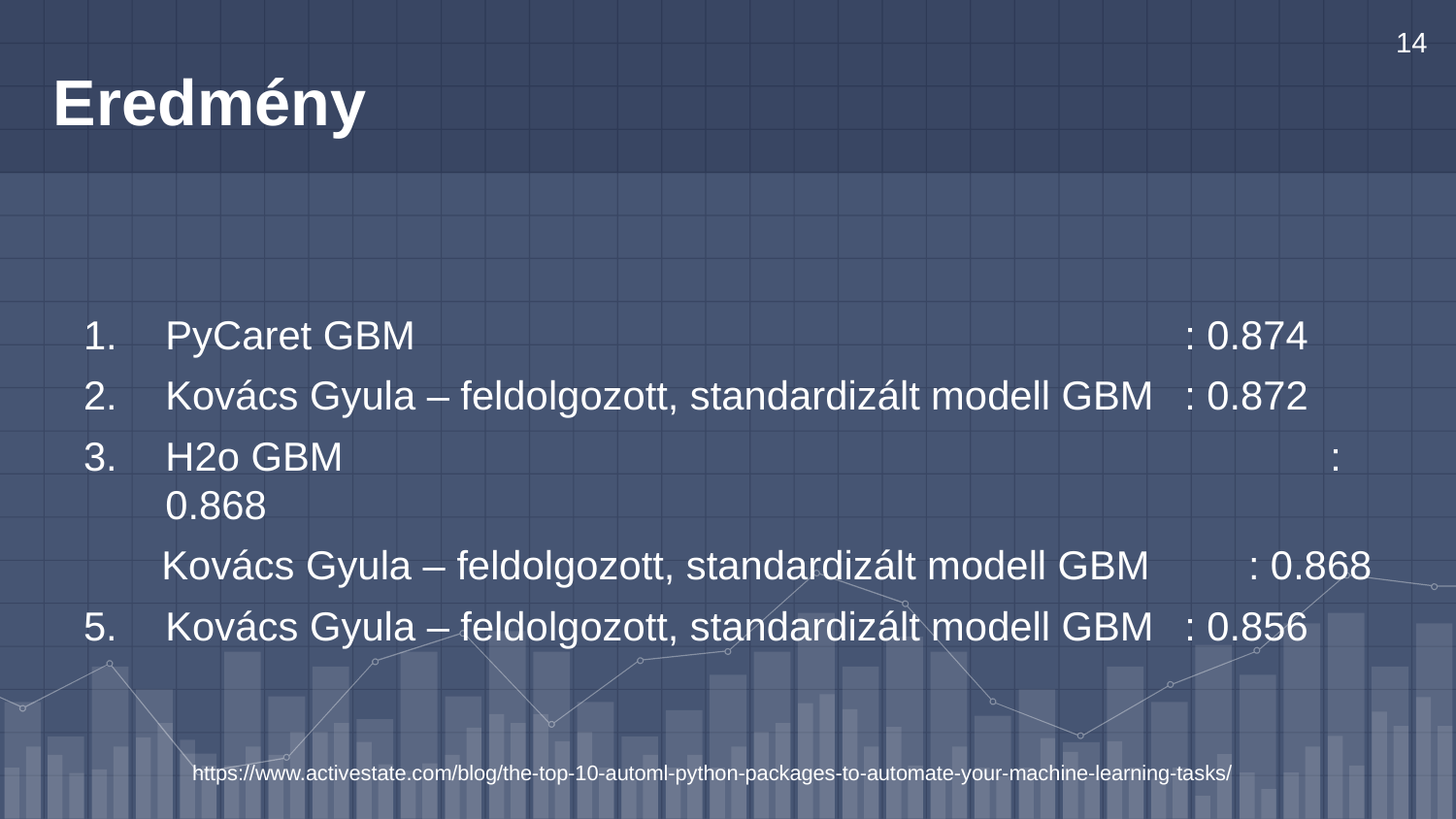

14
# Eredmény
PyCaret GBM						: 0.874
Kovács Gyula – feldolgozott, standardizált modell GBM	: 0.872
H2o GBM							: 0.868
       Kovács Gyula – feldolgozott, standardizált modell GBM	: 0.868
Kovács Gyula – feldolgozott, standardizált modell GBM	: 0.856
https://www.activestate.com/blog/the-top-10-automl-python-packages-to-automate-your-machine-learning-tasks/